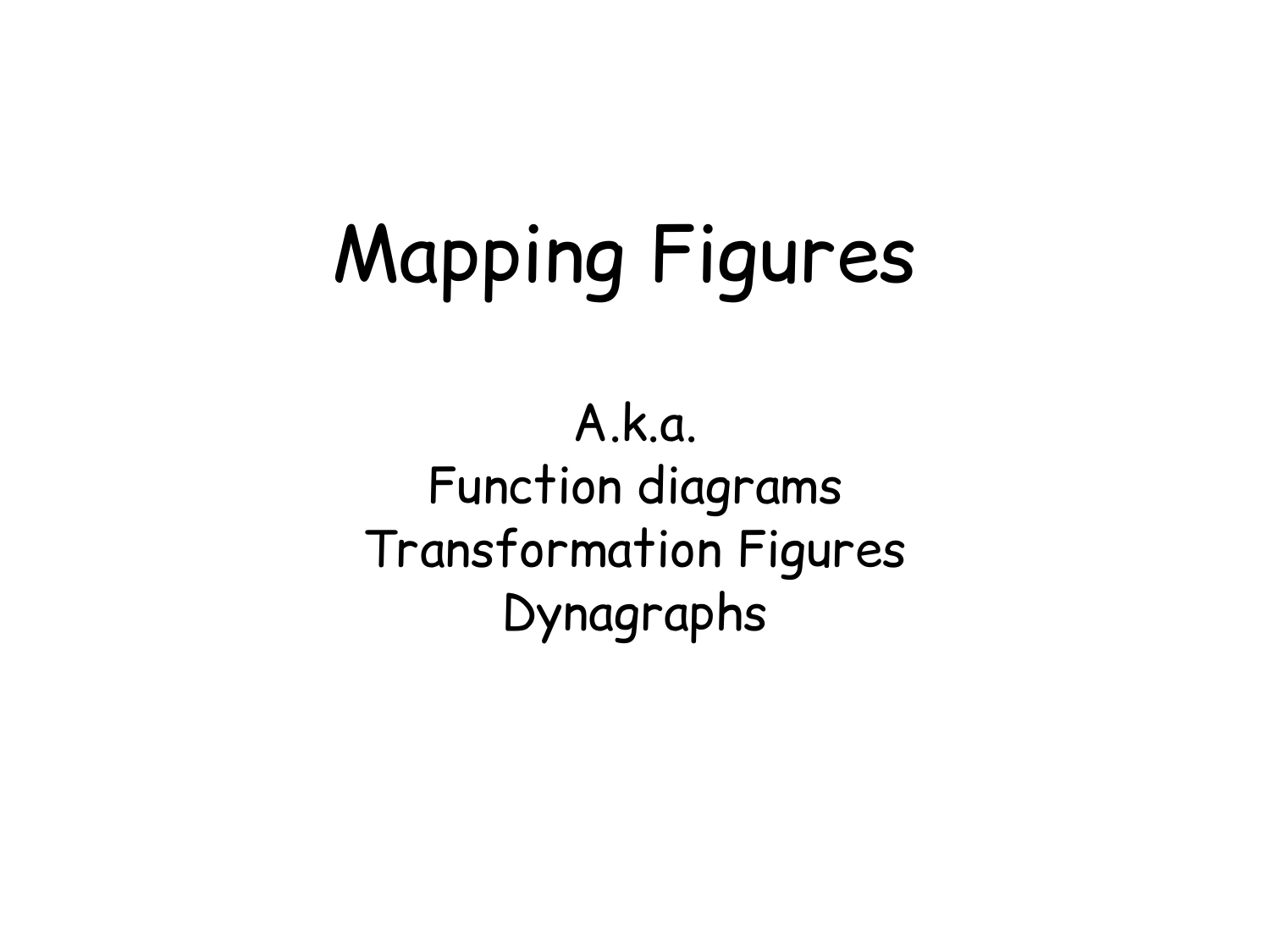

# Mapping Figures
A.k.a.
Function diagrams
Transformation Figures
Dynagraphs